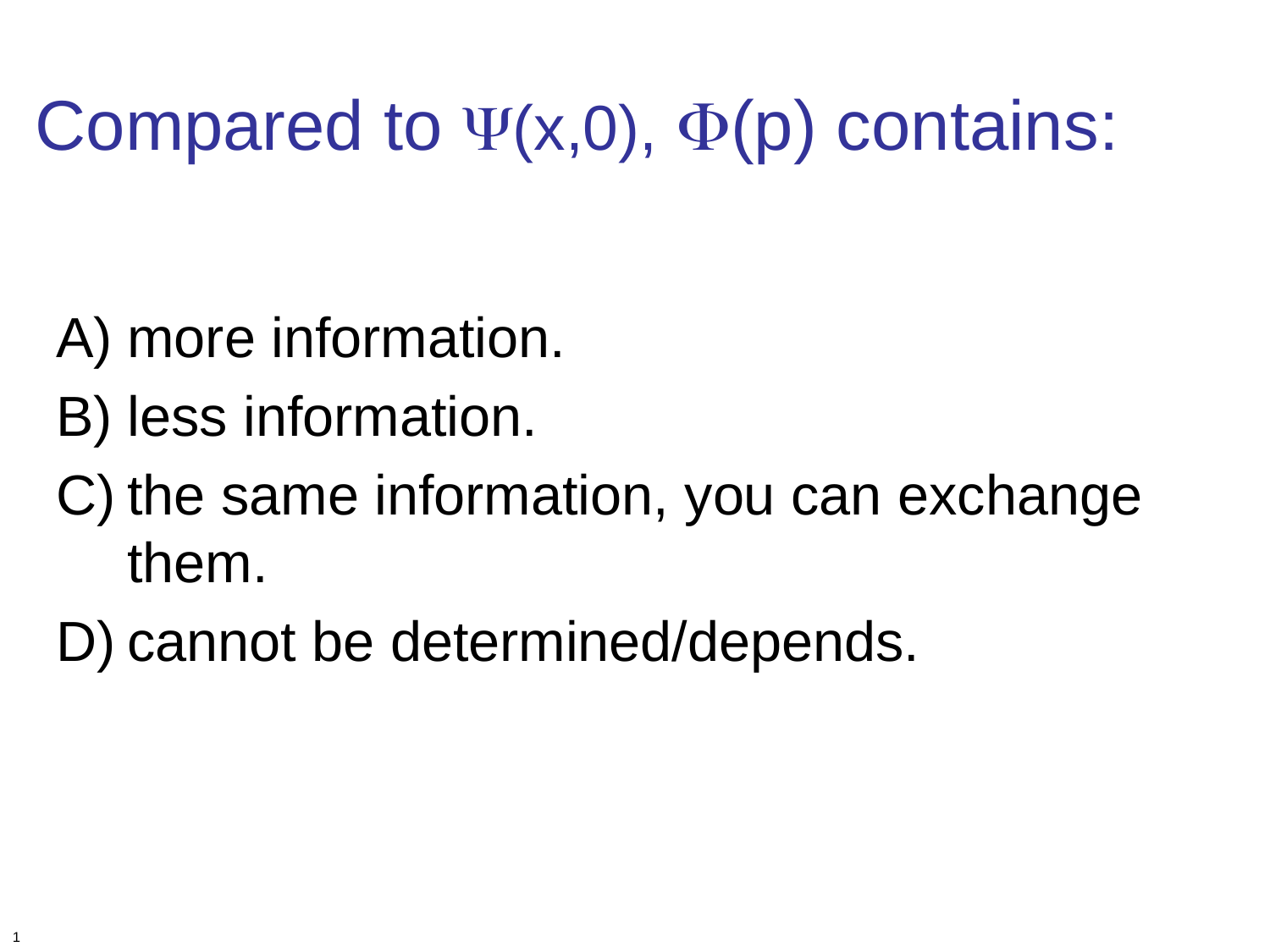

Compared to Ψ(x,0), Φ(p) contains:
more information.
less information.
the same information, you can exchange them.
cannot be determined/depends.
1